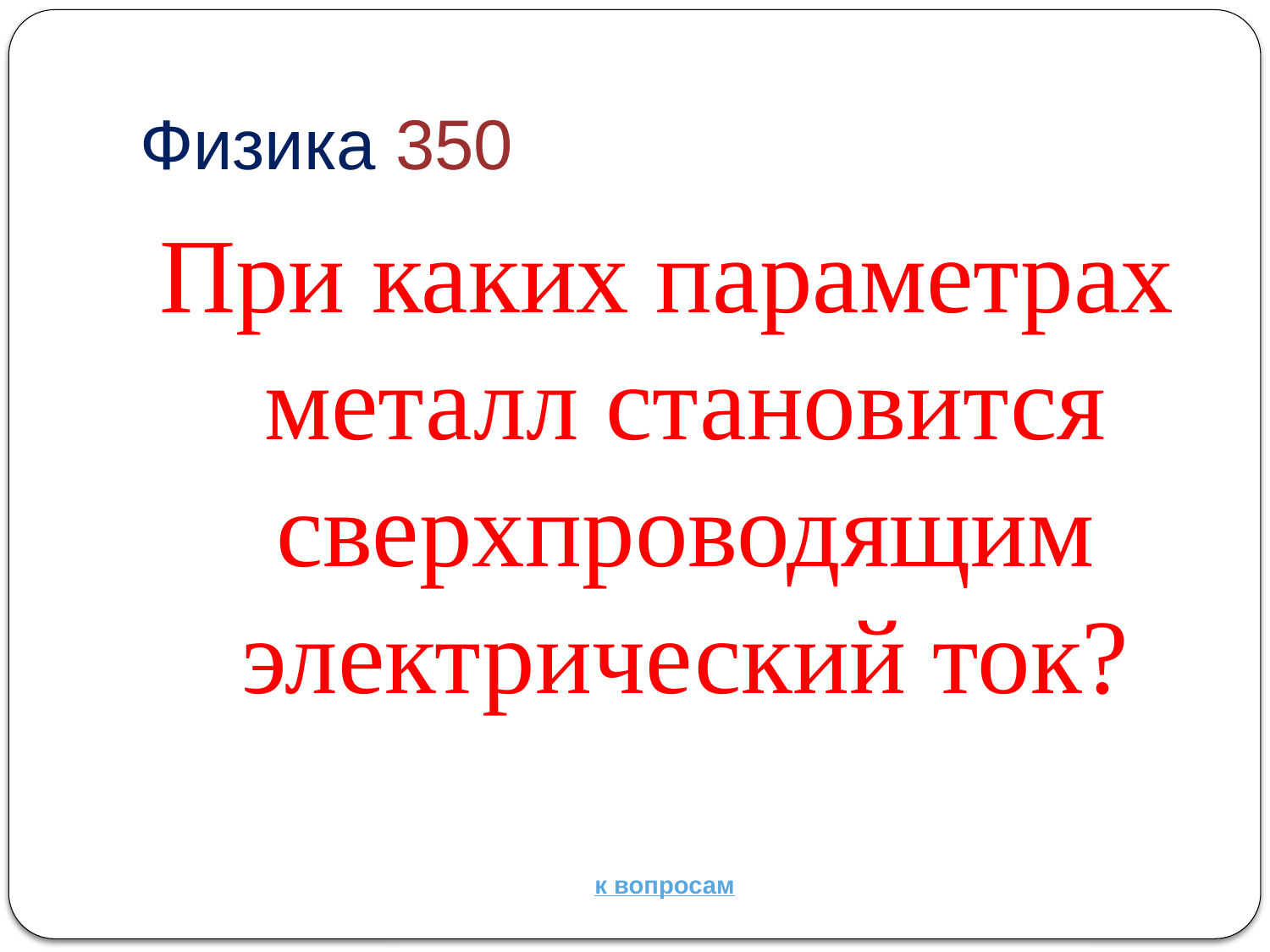

# Физика 350
При каких параметрах металл становится сверхпроводящим электрический ток?
к вопросам